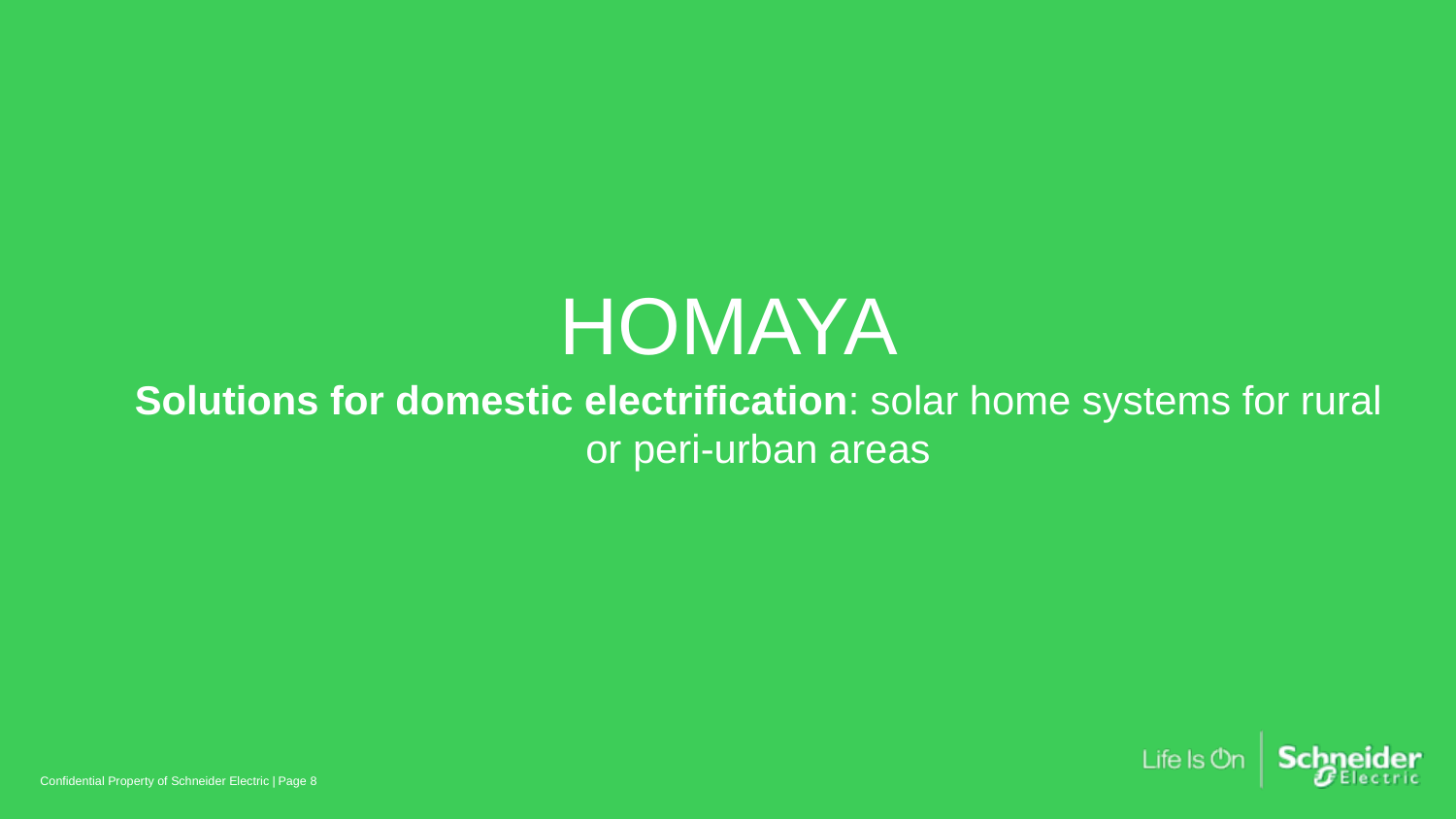

# HOMAYA
Solutions for domestic electrification: solar home systems for rural or peri-urban areas
Confidential Property of Schneider Electric |
Page 8